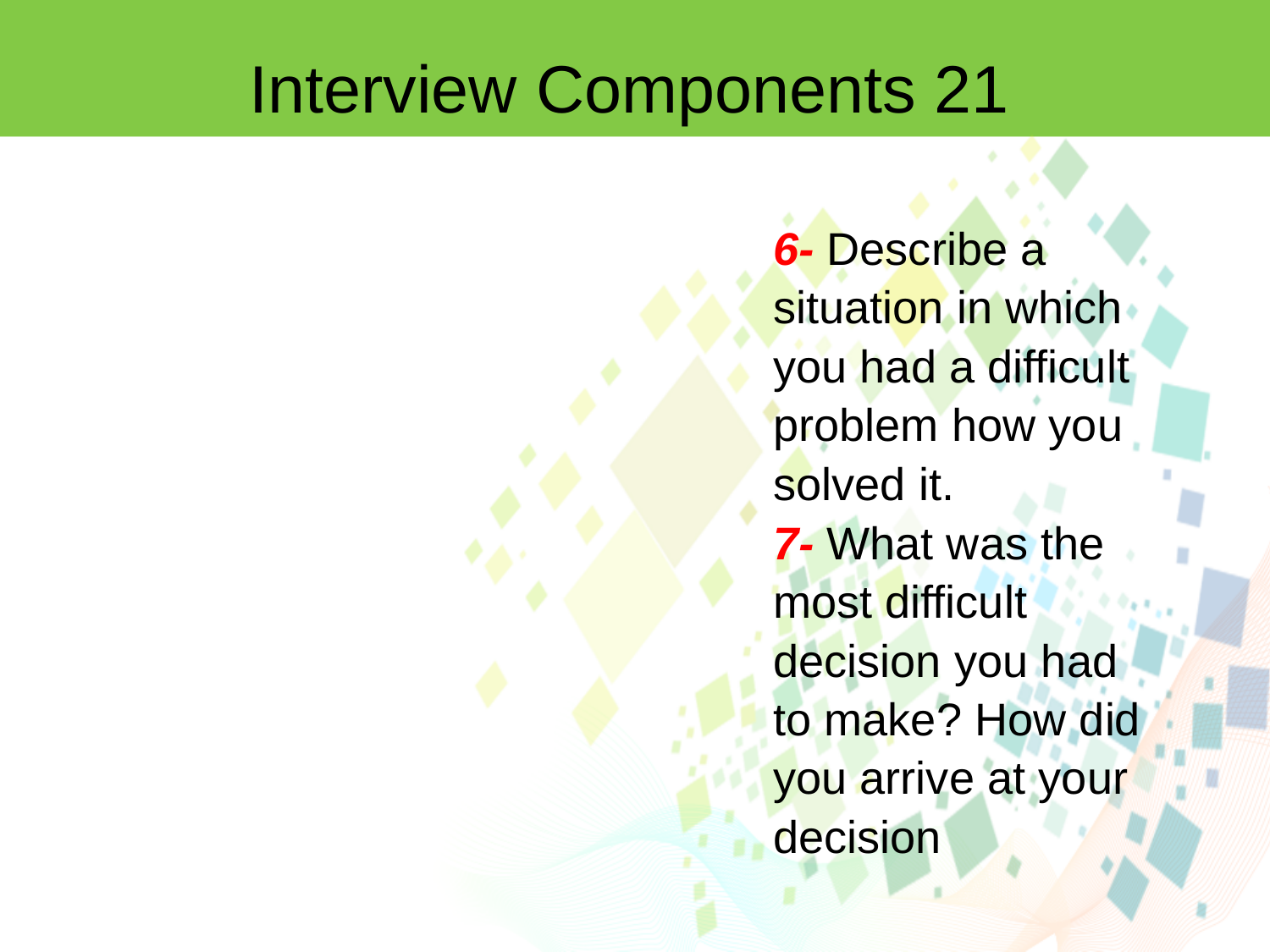

Interview Components 21
6- Describe a situation in which you had a difficult problem how you solved it.
7- What was the most difficult decision you had to make? How did you arrive at your decision